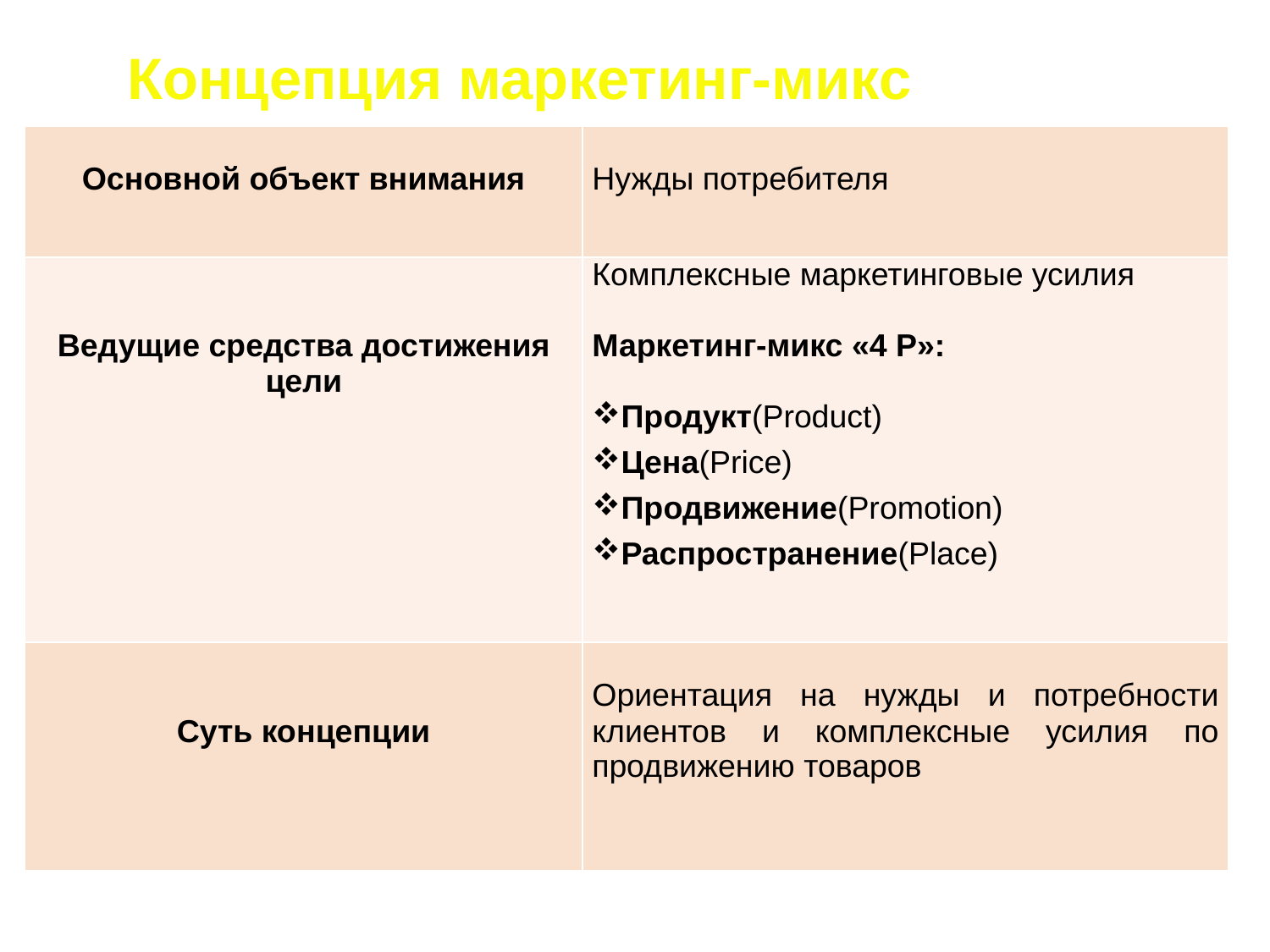

# Концепция маркетинг-микс
| Основной объект внимания | Нужды потребителя |
| --- | --- |
| Ведущие средства достижения цели | Комплексные маркетинговые усилия Маркетинг-микс «4 P»: Продукт(Product) Цена(Price) Продвижение(Promotion) Распространение(Place) |
| Суть концепции | Ориентация на нужды и потребности клиентов и комплексные усилия по продвижению товаров |